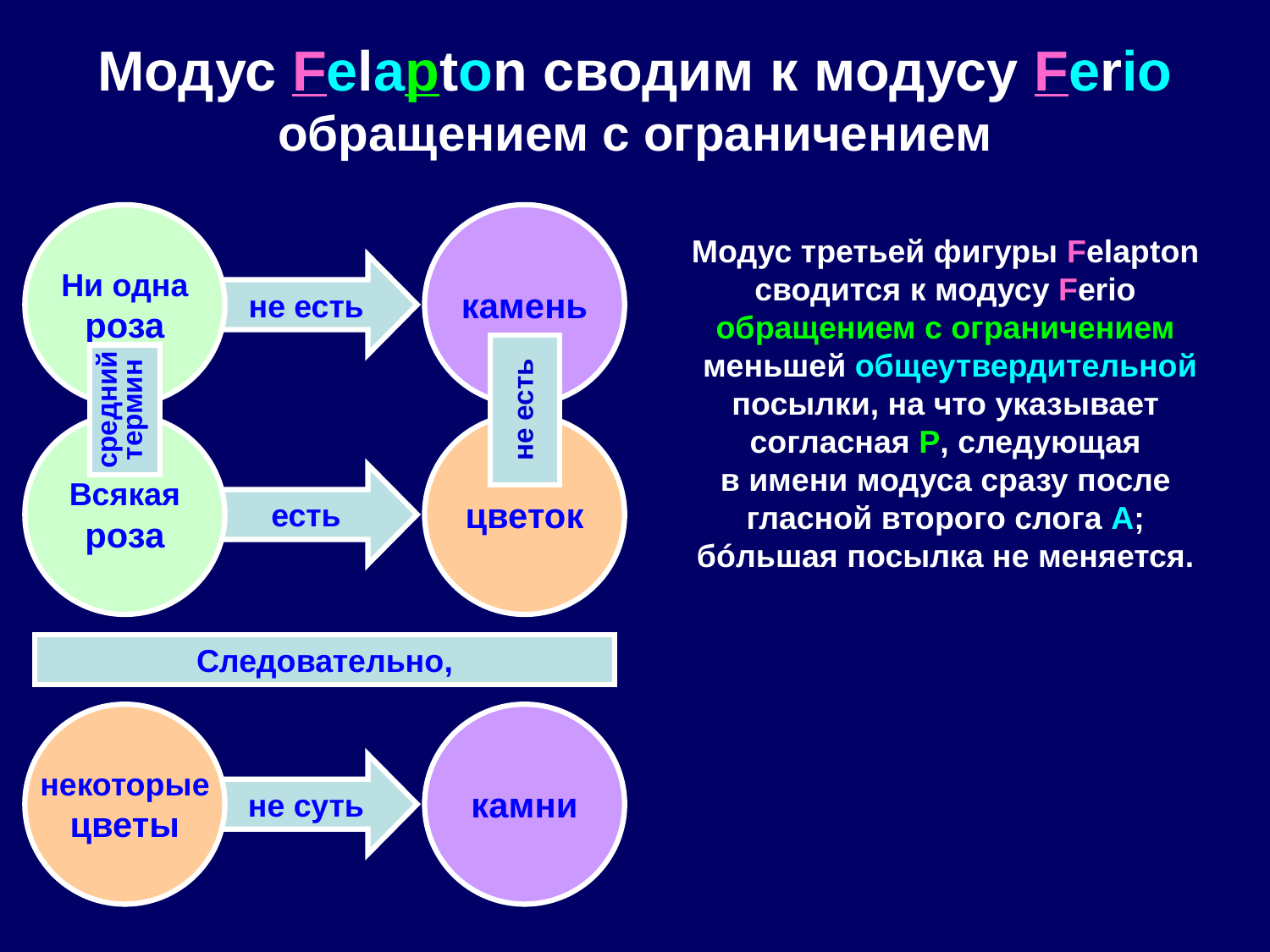

# Модус Felapton сводим к модусу Ferio обращением с ограничением
Ни одна
роза
камень
Модус третьей фигуры Felapton
сводится к модусу Ferio
обращением с ограничением
меньшей общеутвердительной посылки, на что указывает
согласная P, следующая
в имени модуса сразу после
гласной второго слога A;
бóльшая посылка не меняется.
не есть
средний
термин
не есть
Всякая
роза
цветок
есть
Следовательно,
некоторые
цветы
камни
не суть